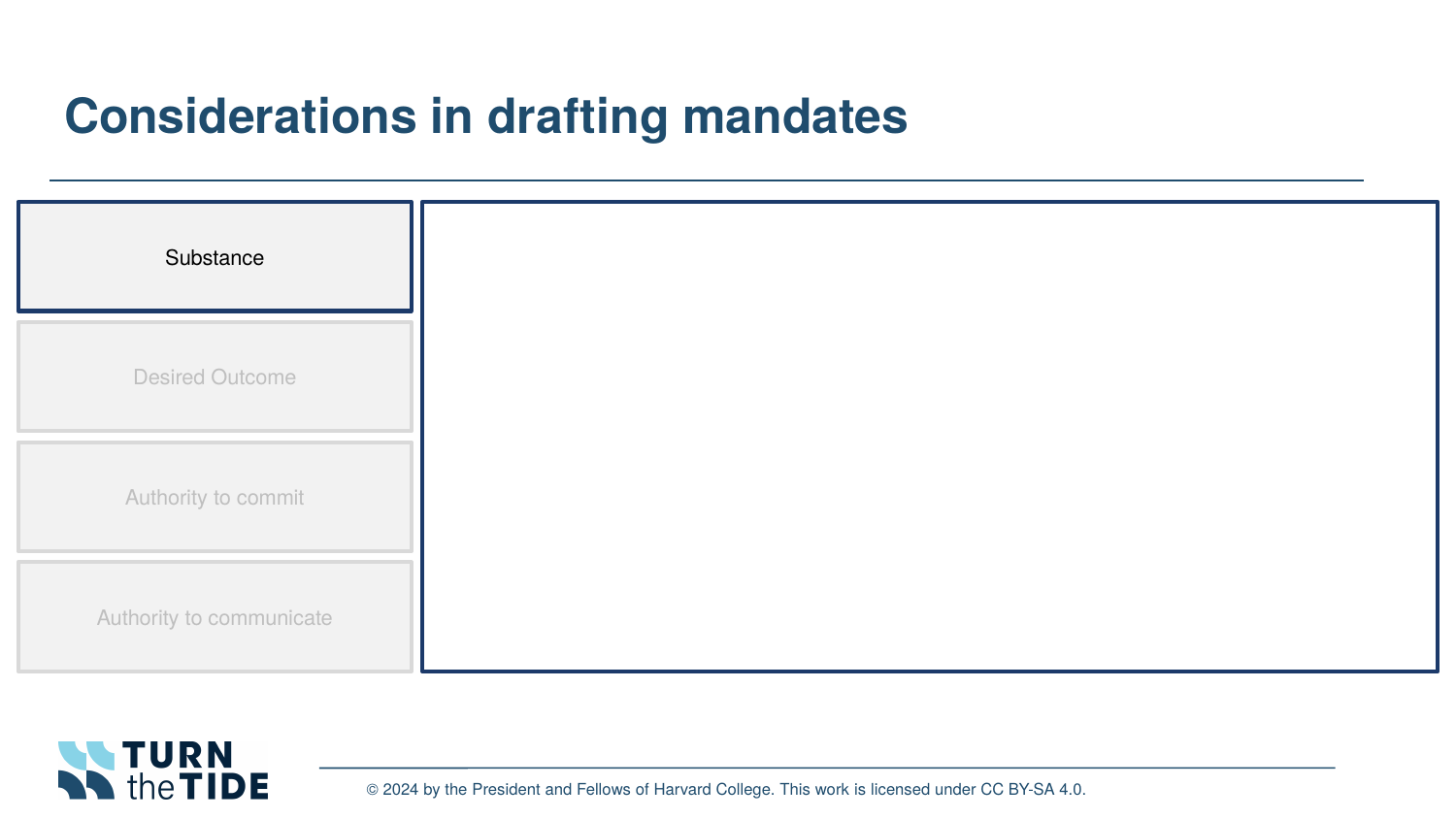

# Considerations in drafting mandates

Substance

Desired Outcome
Authority to commit
Authority to communicate